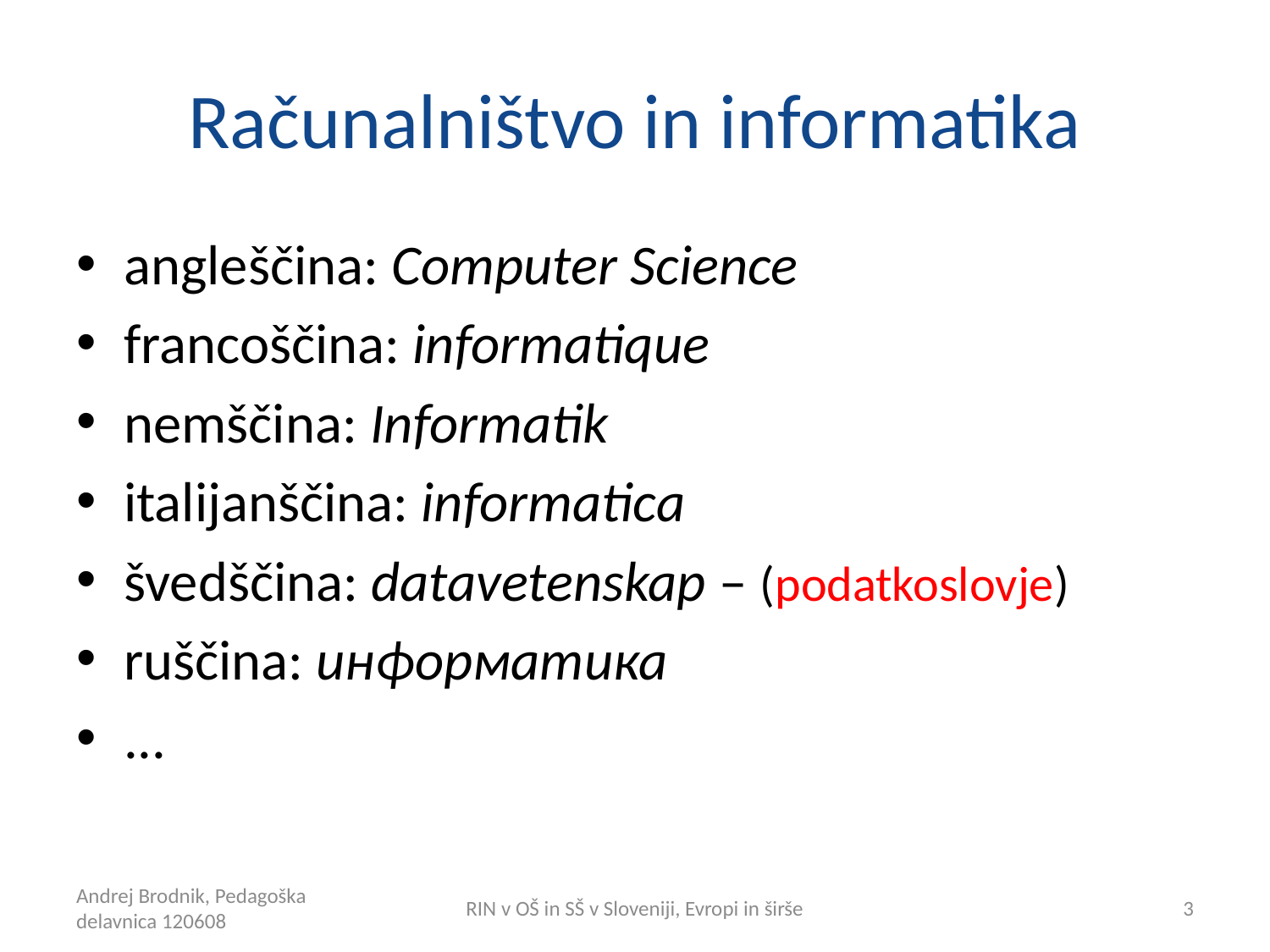

# Računalništvo in informatika
angleščina: Computer Science
francoščina: informatique
nemščina: Informatik
italijanščina: informatica
švedščina: datavetenskap – (podatkoslovje)
ruščina: информатика
...

Andrej Brodnik, Pedagoška delavnica 120608
RIN v OŠ in SŠ v Sloveniji, Evropi in širše
3